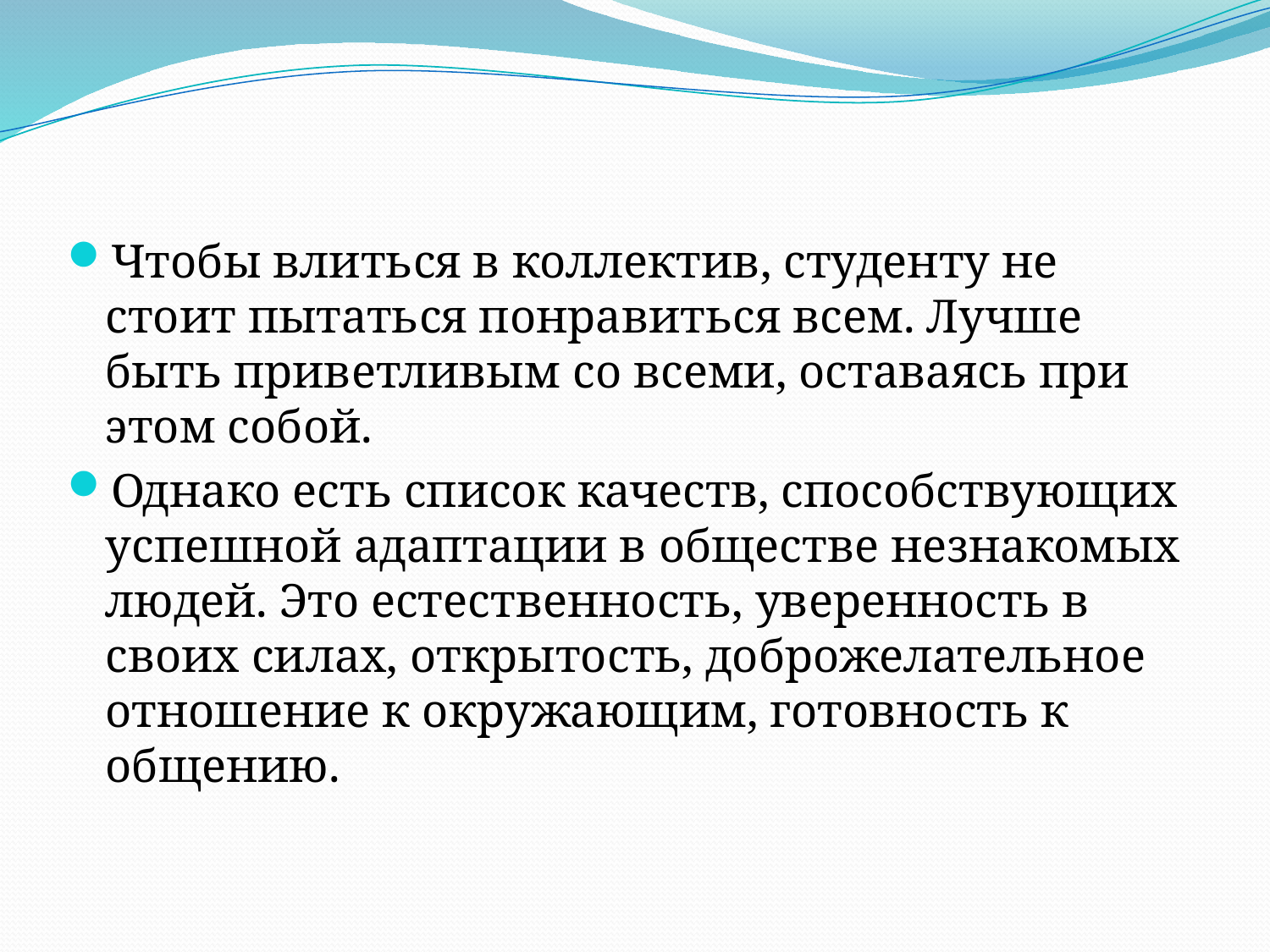

Чтобы влиться в коллектив, студенту не стоит пытаться понравиться всем. Лучше быть приветливым со всеми, оставаясь при этом собой.
Однако есть список качеств, способствующих успешной адаптации в обществе незнакомых людей. Это естественность, уверенность в своих силах, открытость, доброжелательное отношение к окружающим, готовность к общению.